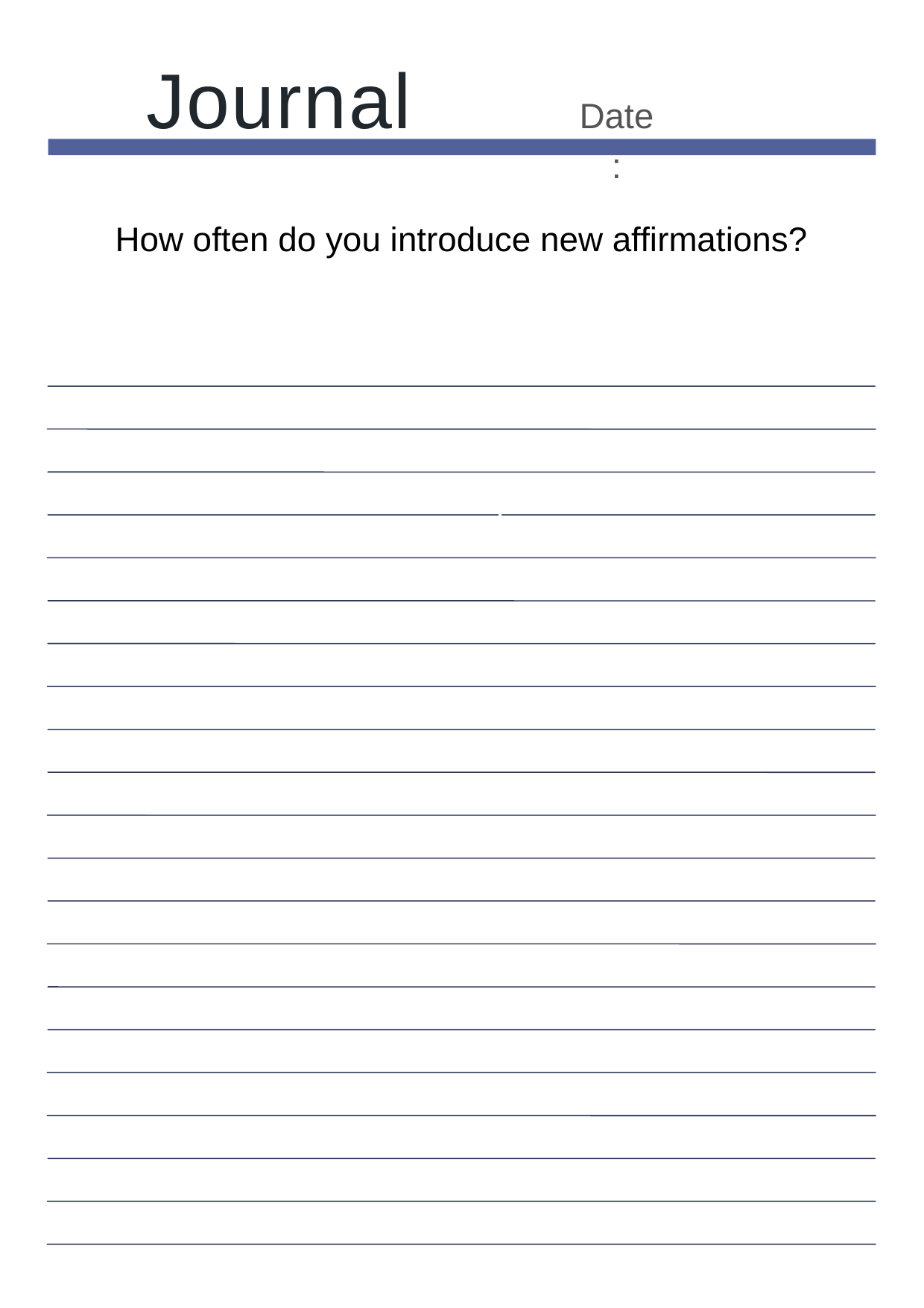

Journal
Date:

How often do you introduce new affirmations?

Journal Prompt Here